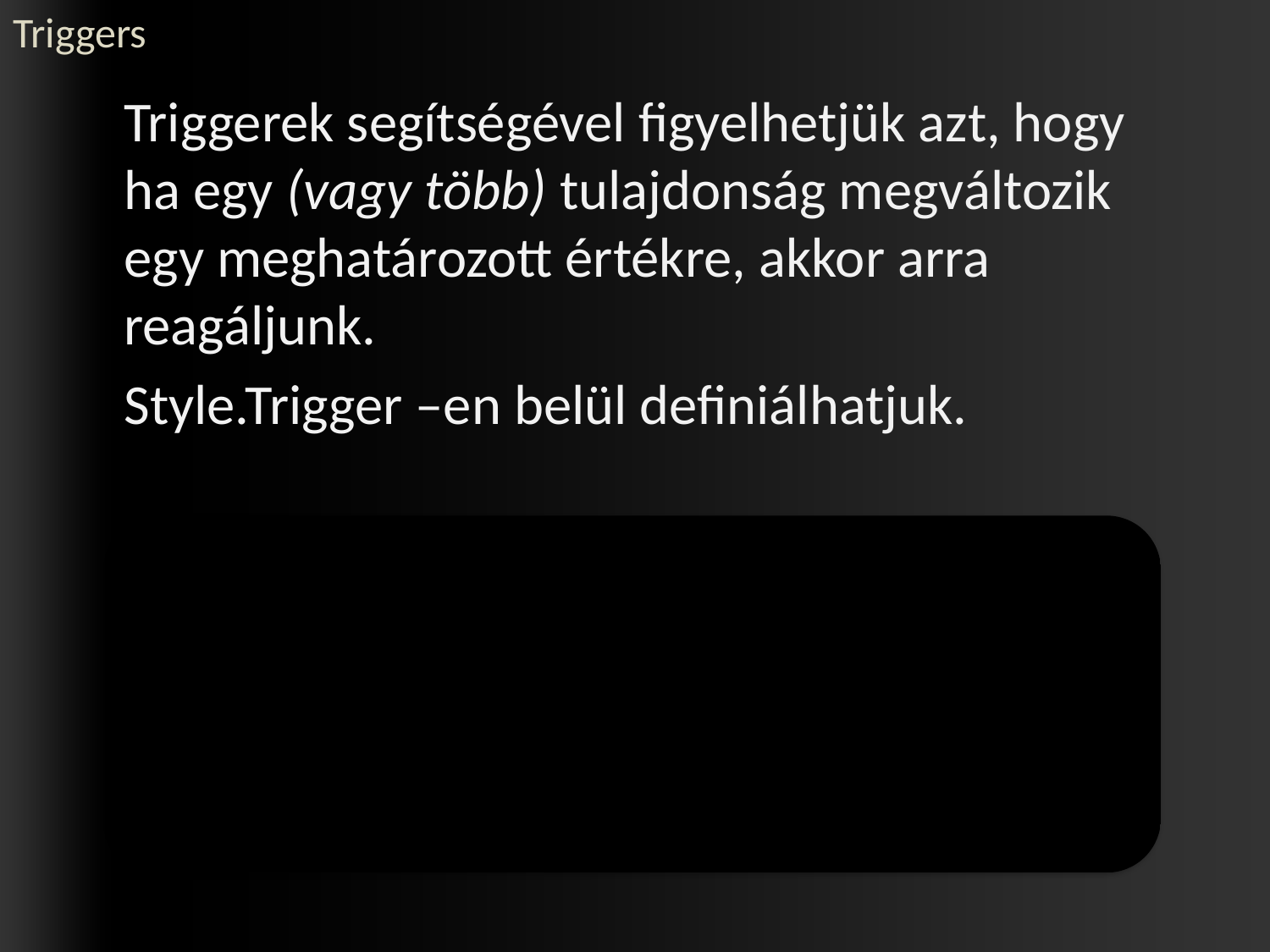

# Triggers
	Triggerek segítségével figyelhetjük azt, hogy ha egy (vagy több) tulajdonság megváltozik egy meghatározott értékre, akkor arra reagáljunk.
	Style.Trigger –en belül definiálhatjuk.

| Trigger típusok |  |
| --- | --- |
| PropertyTrigger (Trigger) | Egy tulajdonságot néz |
| Multi-Trigger (MultiTrigger) | Több tulajdonságot néz |
| Data trigger (DataTrigger) | Adatkötött tulajdonságot figyel |
| Multi-data-trigger (MultiDataTrigger) | Több adatkötött tulajdonságot figyel |
| Event Trigger (EventTrigger) | Meghatározott eseményeknél |